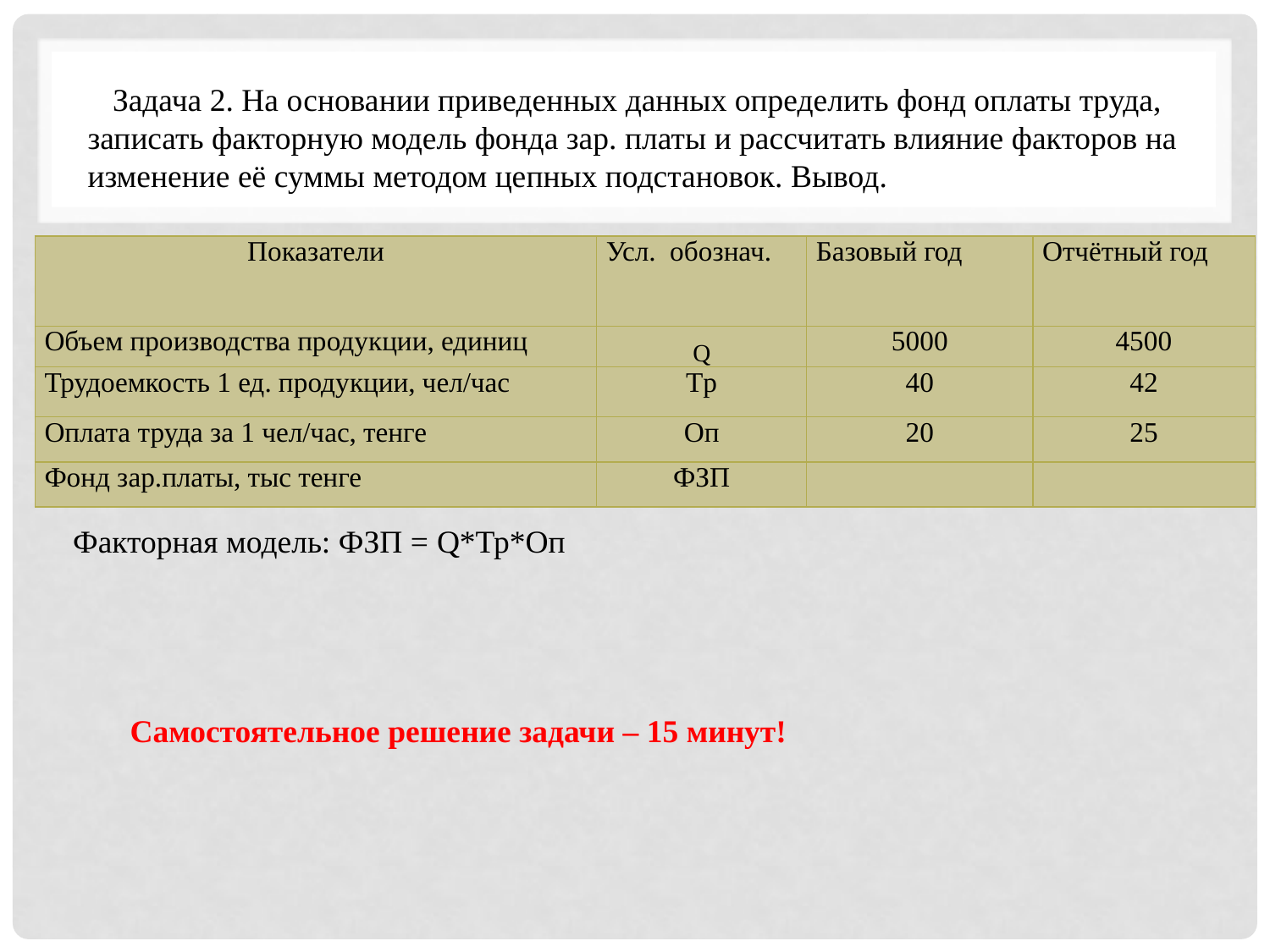

Задача 2. На основании приведенных данных определить фонд оплаты труда, записать факторную модель фонда зар. платы и рассчитать влияние факторов на изменение её суммы методом цепных подстановок. Вывод.
| Показатели | Усл. обознач. | Базовый год | Отчётный год |
| --- | --- | --- | --- |
| Объем производства продукции, единиц | Q | 5000 | 4500 |
| Трудоемкость 1 ед. продукции, чел/час | Tp | 40 | 42 |
| Оплата труда за 1 чел/час, тенге | Оп | 20 | 25 |
| Фонд зар.платы, тыс тенге | ФЗП |  |  |
Факторная модель: ФЗП = Q*Тр*Оп
Самостоятельное решение задачи – 15 минут!